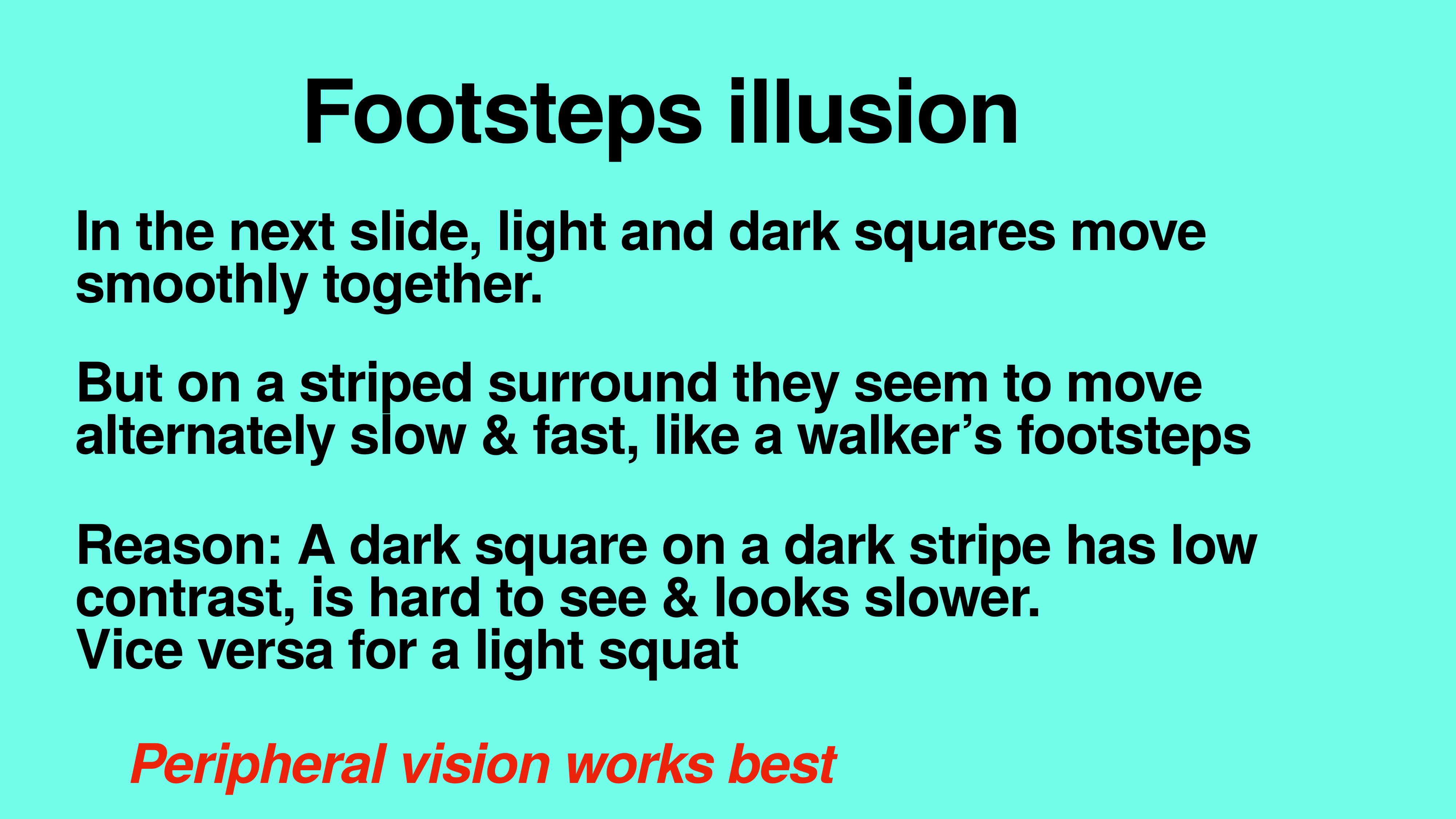

# Footsteps illusion
In the next slide, light and dark squares move smoothly together.
But on a striped surround they seem to move alternately slow & fast, like a walker’s footsteps
Reason: A dark square on a dark stripe has low contrast, is hard to see & looks slower.
Vice versa for a light squat
Peripheral vision works best